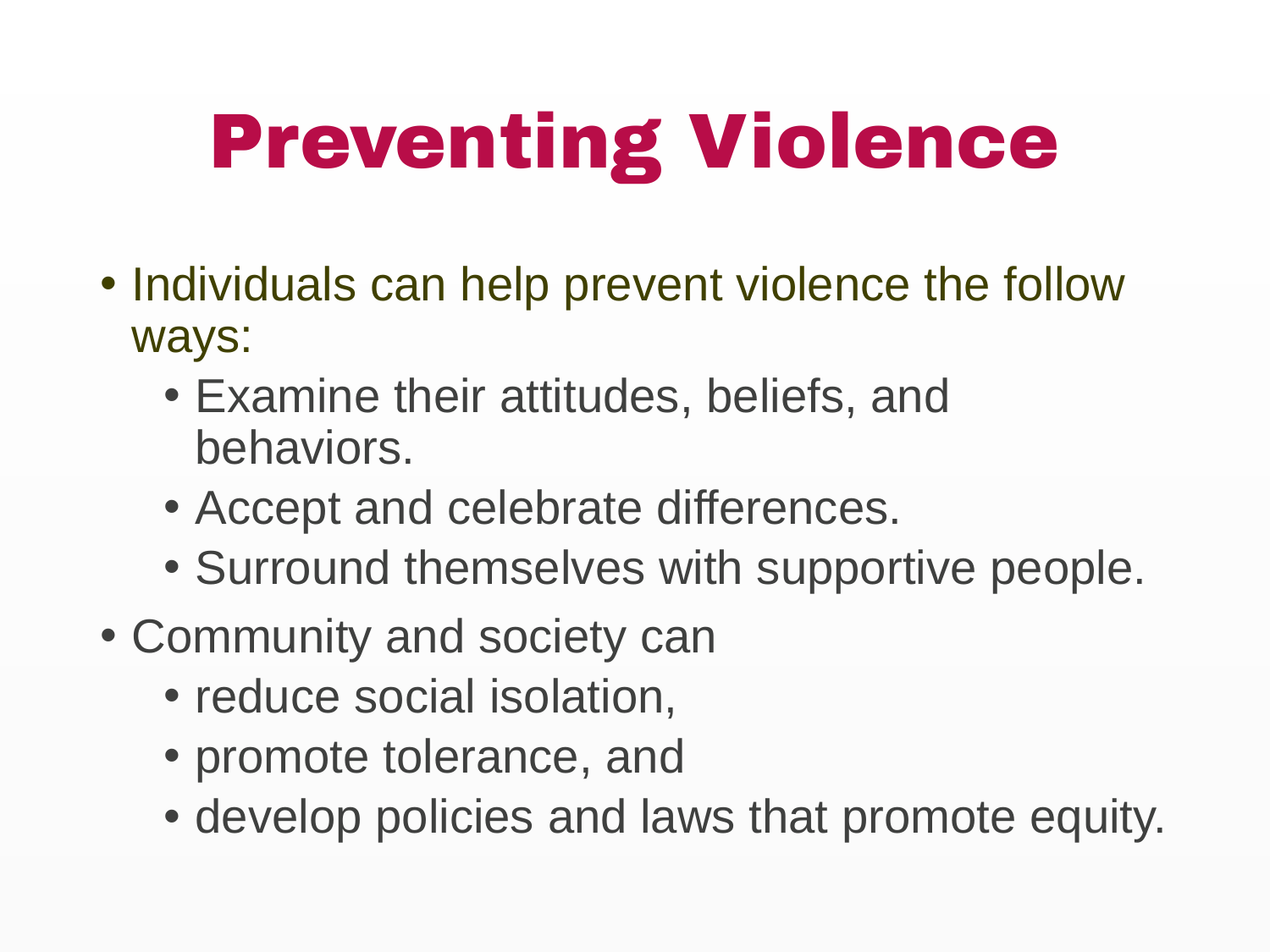

# Preventing Violence
Individuals can help prevent violence the follow ways:
Examine their attitudes, beliefs, and behaviors.
Accept and celebrate differences.
Surround themselves with supportive people.
Community and society can
reduce social isolation,
promote tolerance, and
develop policies and laws that promote equity.